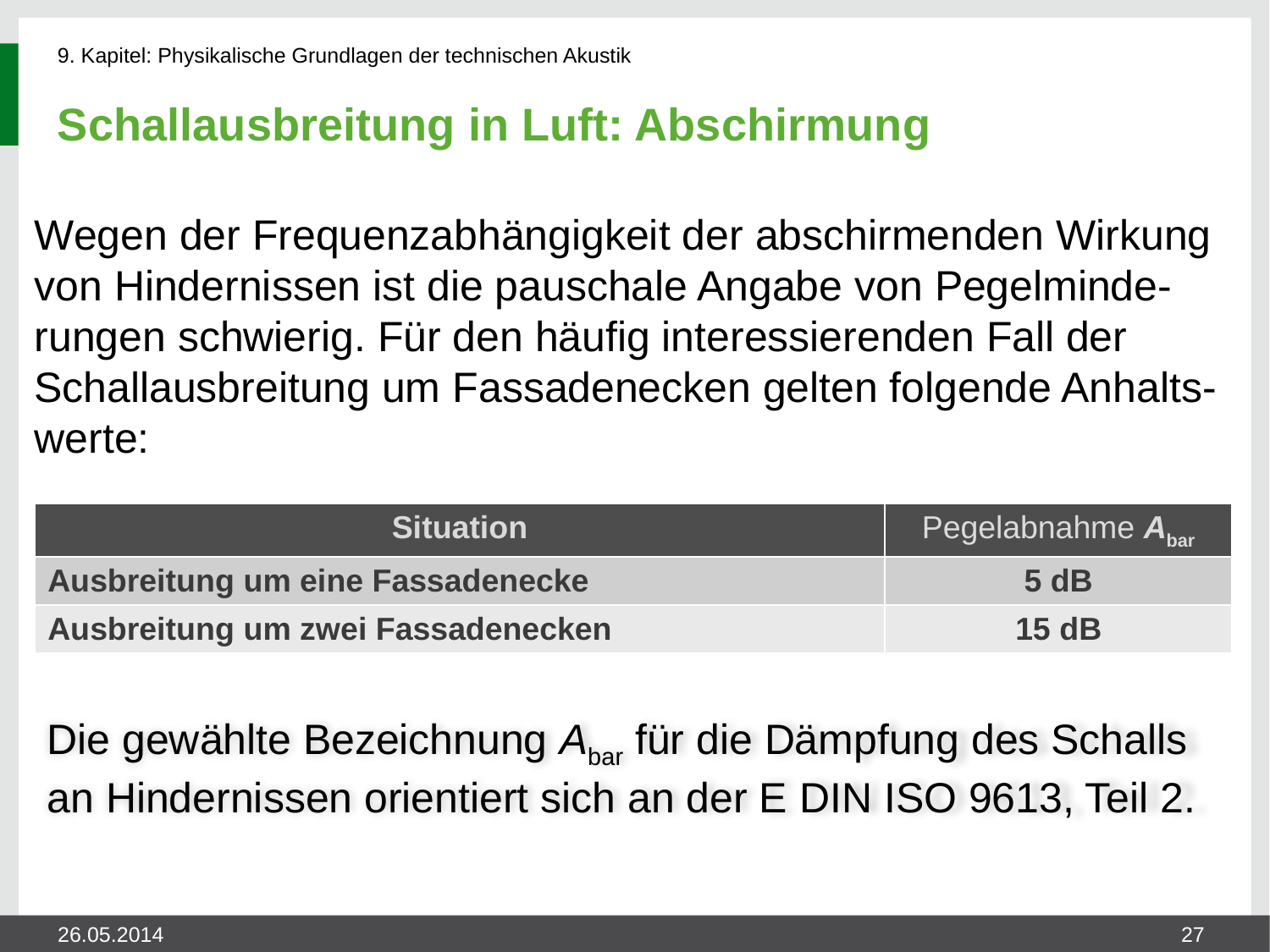

# Schallausbreitung in Luft: Abschirmung

Wegen der Frequenzabhängigkeit der abschirmenden Wirkung von Hindernissen ist die pauschale Angabe von Pegelminde-rungen schwierig. Für den häufig interessierenden Fall der Schallausbreitung um Fassadenecken gelten folgende Anhalts-werte:

| Situation | Pegelabnahme Abar |
| --- | --- |
| Ausbreitung um eine Fassadenecke | 5 dB |
| Ausbreitung um zwei Fassadenecken | 15 dB |
Die gewählte Bezeichnung Abar für die Dämpfung des Schalls an Hindernissen orientiert sich an der E DIN ISO 9613, Teil 2.

26.05.2014
27